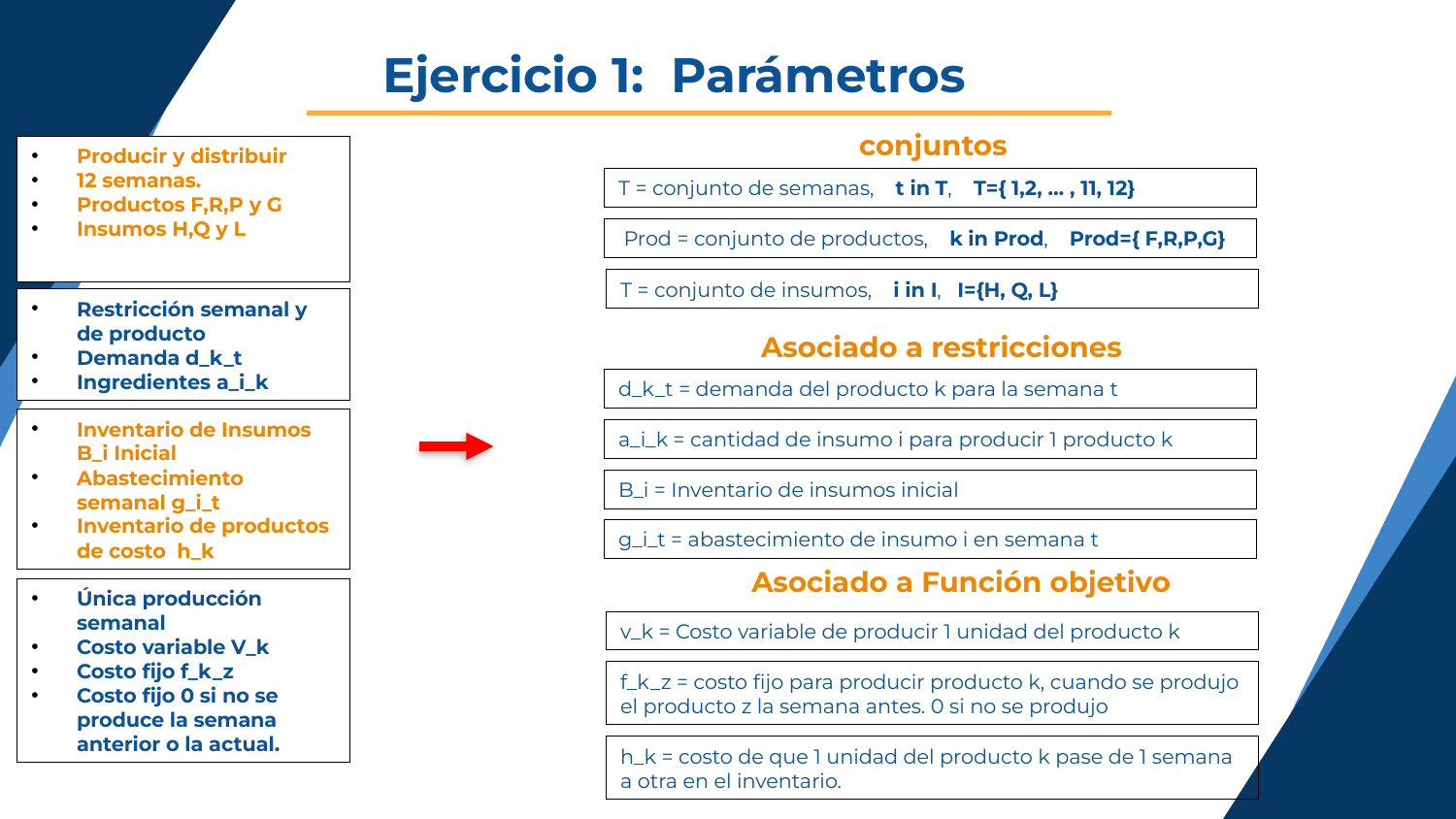

Ejercicio 1:  Parámetros
conjuntos
Producir y distribuir
12 semanas.
Productos F,R,P y G
Insumos H,Q y L

Restricción semanal y de producto
Demanda d_k_t
Ingredientes a_i_k
Inventario de Insumos B_i Inicial
Abastecimiento semanal g_i_t
Inventario de productos de costo  h_k
Única producción semanal
Costo variable V_k
Costo fijo f_k_z
Costo fijo 0 si no se produce la semana anterior o la actual.
T = conjunto de semanas,    t in T,    T={ 1,2, … , 11, 12}
 Prod = conjunto de productos,    k in Prod,    Prod={ F,R,P,G}
T = conjunto de insumos,    i in I,   I={H, Q, L}
Asociado a restricciones
d_k_t = demanda del producto k para la semana t
a_i_k = cantidad de insumo i para producir 1 producto k
B_i = Inventario de insumos inicial
g_i_t = abastecimiento de insumo i en semana t
Asociado a Función objetivo
v_k = Costo variable de producir 1 unidad del producto k
f_k_z = costo fijo para producir producto k, cuando se produjo el producto z la semana antes. 0 si no se produjo
h_k = costo de que 1 unidad del producto k pase de 1 semana a otra en el inventario.